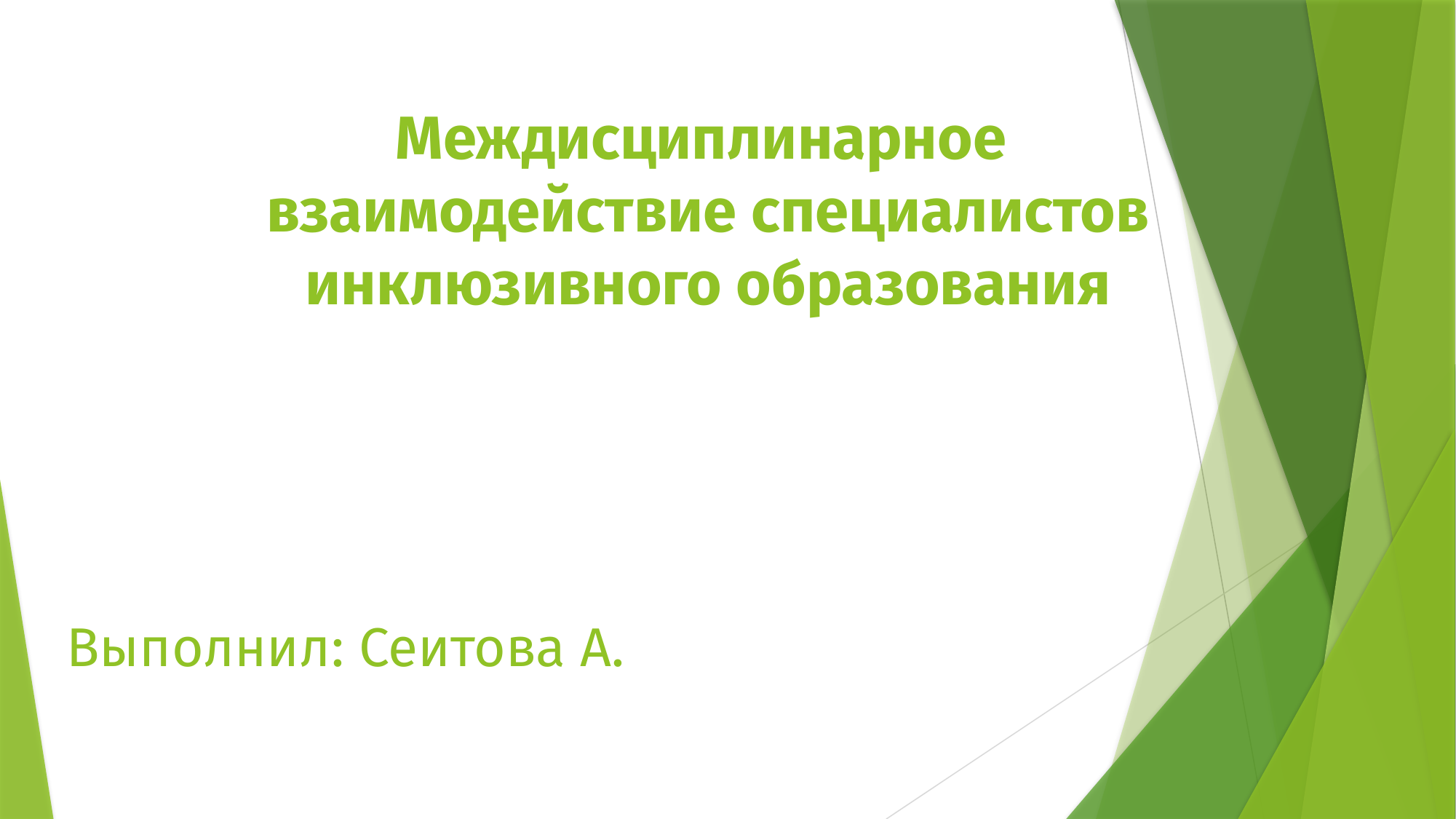

Междисциплинарное
взаимодействие специалистов инклюзивного образования

Выполнил: Сеитова А.